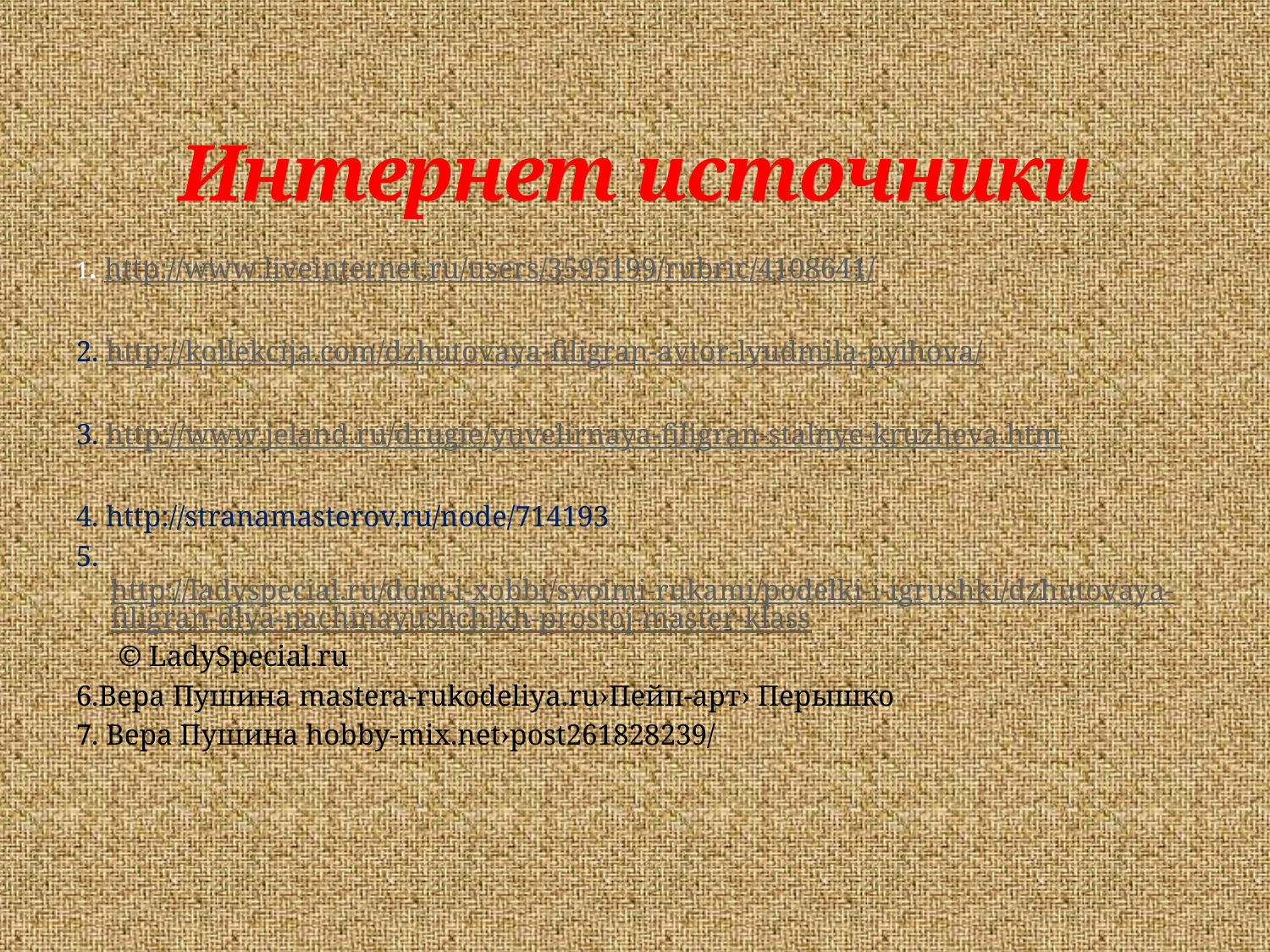

# Интернет источники

1. http://www.liveinternet.ru/users/3595199/rubric/4108641/

2. http://kollekcija.com/dzhutovaya-filigran-avtor-lyudmila-pyihova/

3. http://www.jeland.ru/drugie/yuvelirnaya-filigran-stalnye-kruzheva.htm

4. http://stranamasterov.ru/node/714193
5.  http://ladyspecial.ru/dom-i-xobbi/svoimi-rukami/podelki-i-igrushki/dzhutovaya-filigran-dlya-nachinayushchikh-prostoj-master-klass © LadySpecial.ru
6.Вера Пушина mastera-rukodeliya.ru›Пейп-арт› Перышко
7. Вера Пушина hobby-mix.net›post261828239/